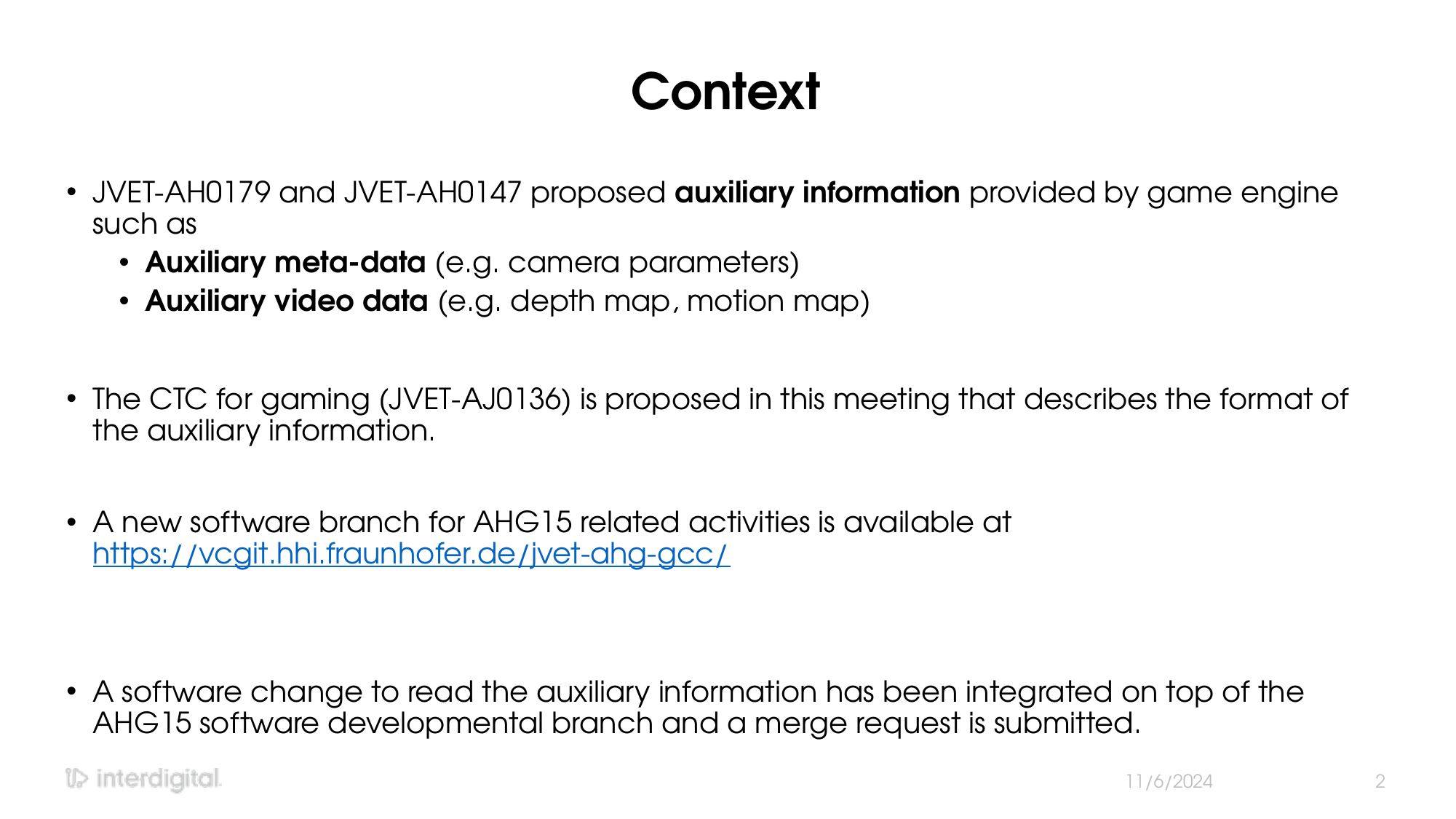

# Context
JVET-AH0179 and JVET-AH0147 proposed auxiliary information provided by game engine such as
Auxiliary meta-data (e.g. camera parameters)
Auxiliary video data (e.g. depth map, motion map)

The CTC for gaming (JVET-AJ0136) is proposed in this meeting that describes the format of the auxiliary information.

A new software branch for AHG15 related activities is available at https://vcgit.hhi.fraunhofer.de/jvet-ahg-gcc/

A software change to read the auxiliary information has been integrated on top of the AHG15 software developmental branch and a merge request is submitted.
11/6/2024
2